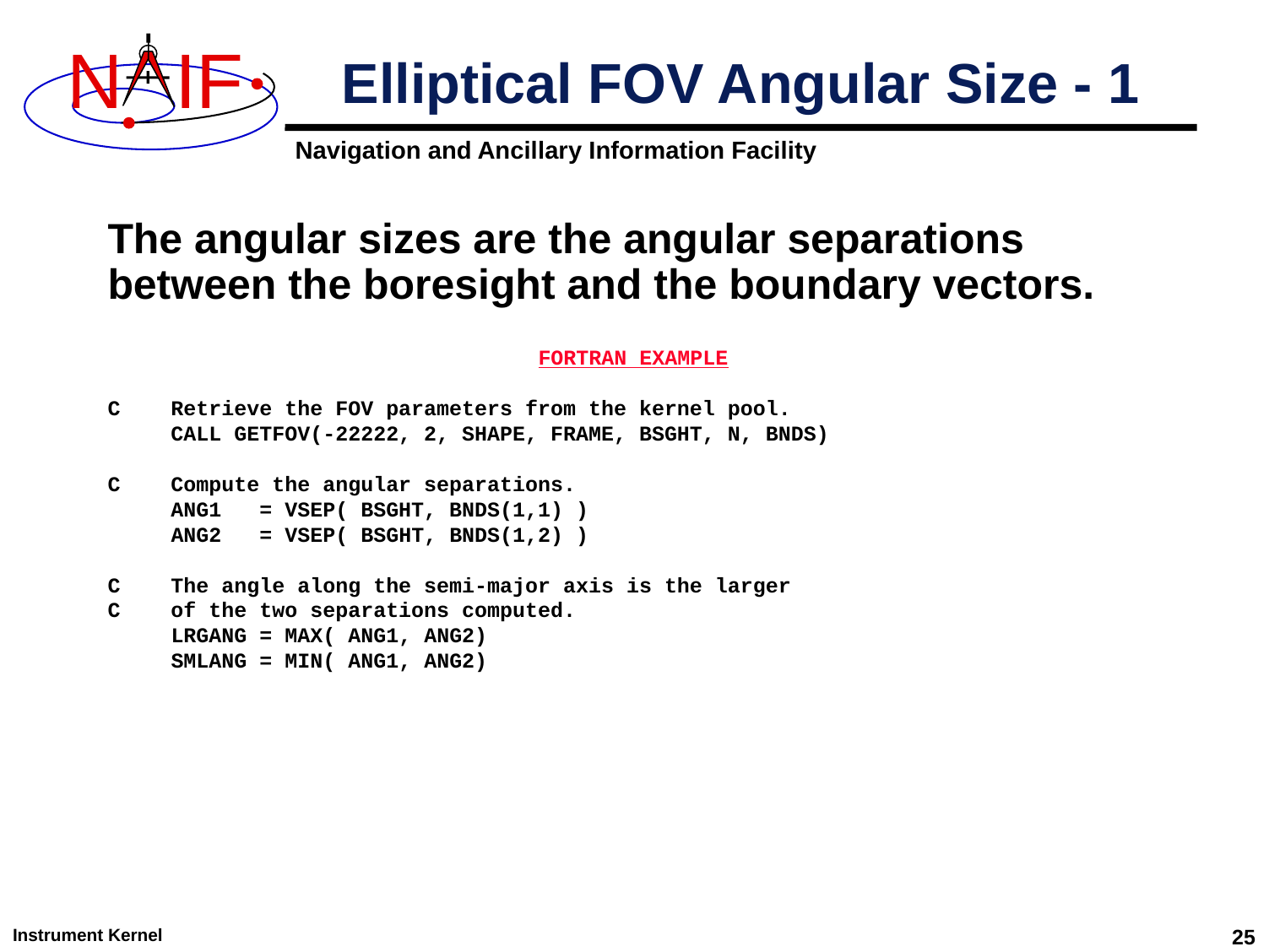

# Elliptical FOV Angular Size - 1
The angular sizes are the angular separations between the boresight and the boundary vectors.
FORTRAN EXAMPLE

C    Retrieve the FOV parameters from the kernel pool.
     CALL GETFOV(-22222, 2, SHAPE, FRAME, BSGHT, N, BNDS)
C    Compute the angular separations.
     ANG1   = VSEP( BSGHT, BNDS(1,1) )
     ANG2   = VSEP( BSGHT, BNDS(1,2) )
C    The angle along the semi-major axis is the larger
C    of the two separations computed.
     LRGANG = MAX( ANG1, ANG2)
     SMLANG = MIN( ANG1, ANG2)
Instrument Kernel
25